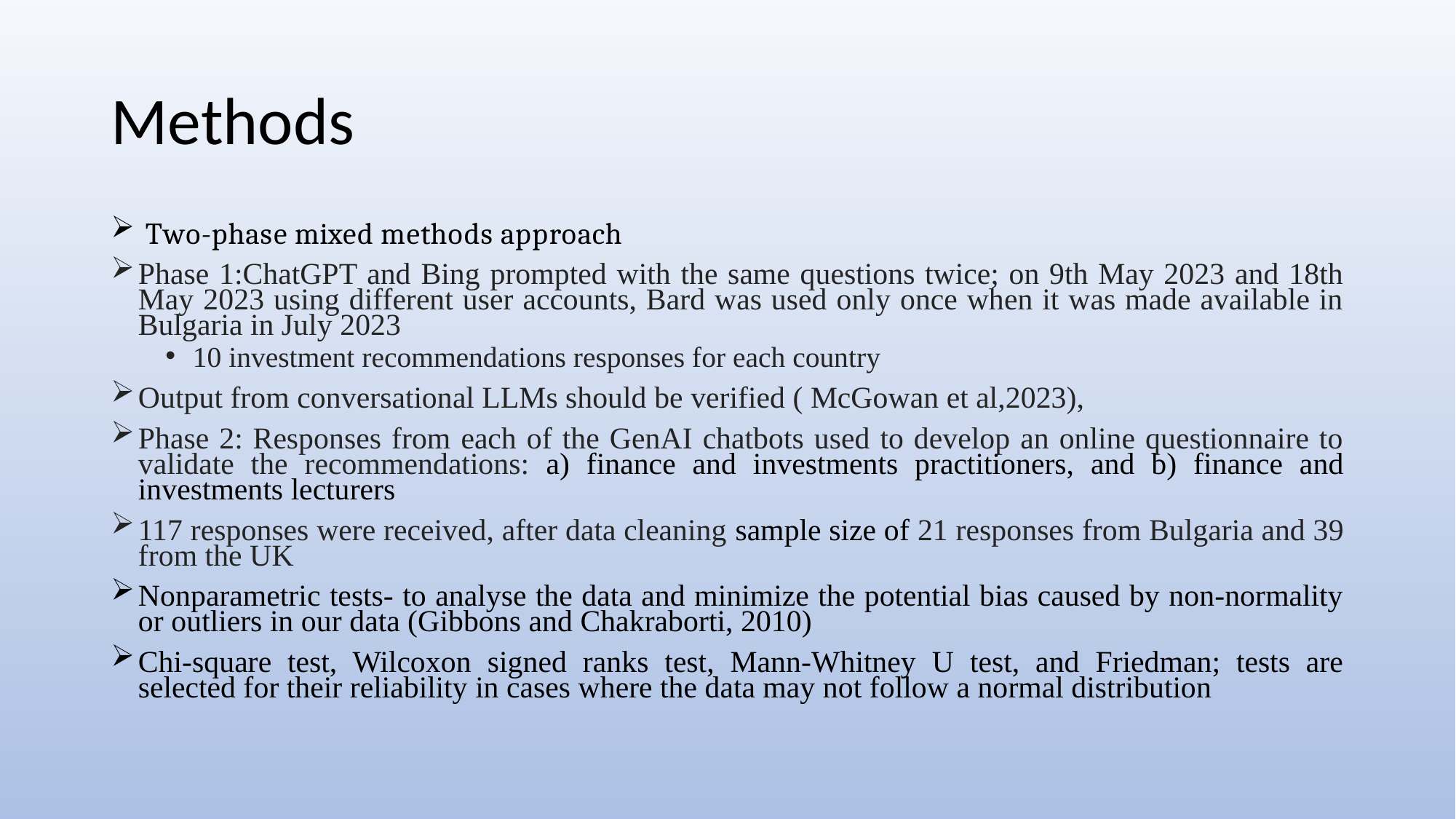

# Methods
 Two-phase mixed methods approach
Phase 1:ChatGPT and Bing prompted with the same questions twice; on 9th May 2023 and 18th May 2023 using different user accounts, Bard was used only once when it was made available in Bulgaria in July 2023
10 investment recommendations responses for each country
Output from conversational LLMs should be verified ( McGowan et al,2023),
Phase 2: Responses from each of the GenAI chatbots used to develop an online questionnaire to validate the recommendations: a) finance and investments practitioners, and b) finance and investments lecturers
117 responses were received, after data cleaning sample size of 21 responses from Bulgaria and 39 from the UK
Nonparametric tests- to analyse the data and minimize the potential bias caused by non-normality or outliers in our data (Gibbons and Chakraborti, 2010)
Chi-square test, Wilcoxon signed ranks test, Mann-Whitney U test, and Friedman; tests are selected for their reliability in cases where the data may not follow a normal distribution